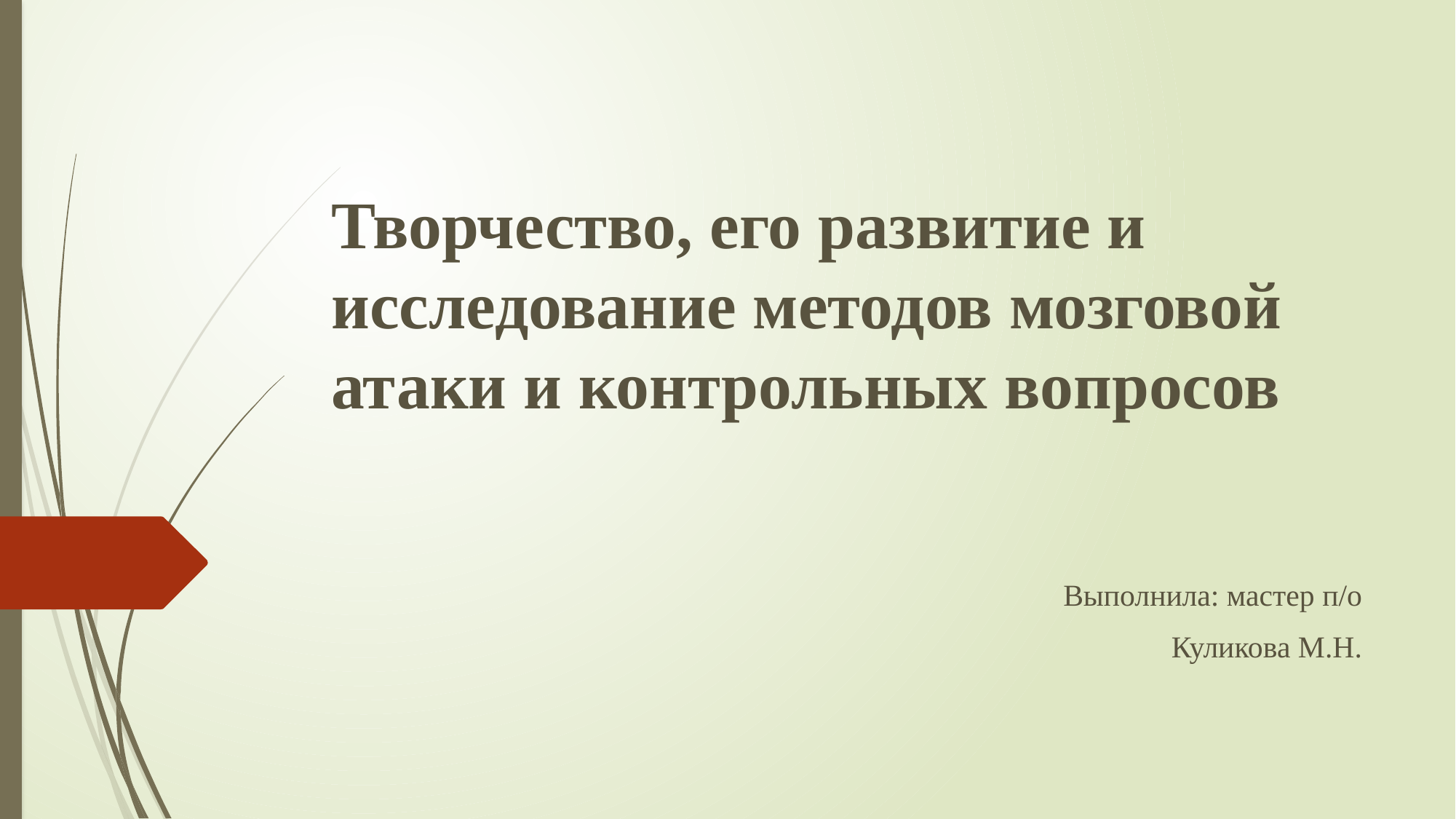

# Творчество, его развитие и исследование методов мозговой атаки и контрольных вопросов
 Выполнила: мастер п/о
Куликова М.Н.